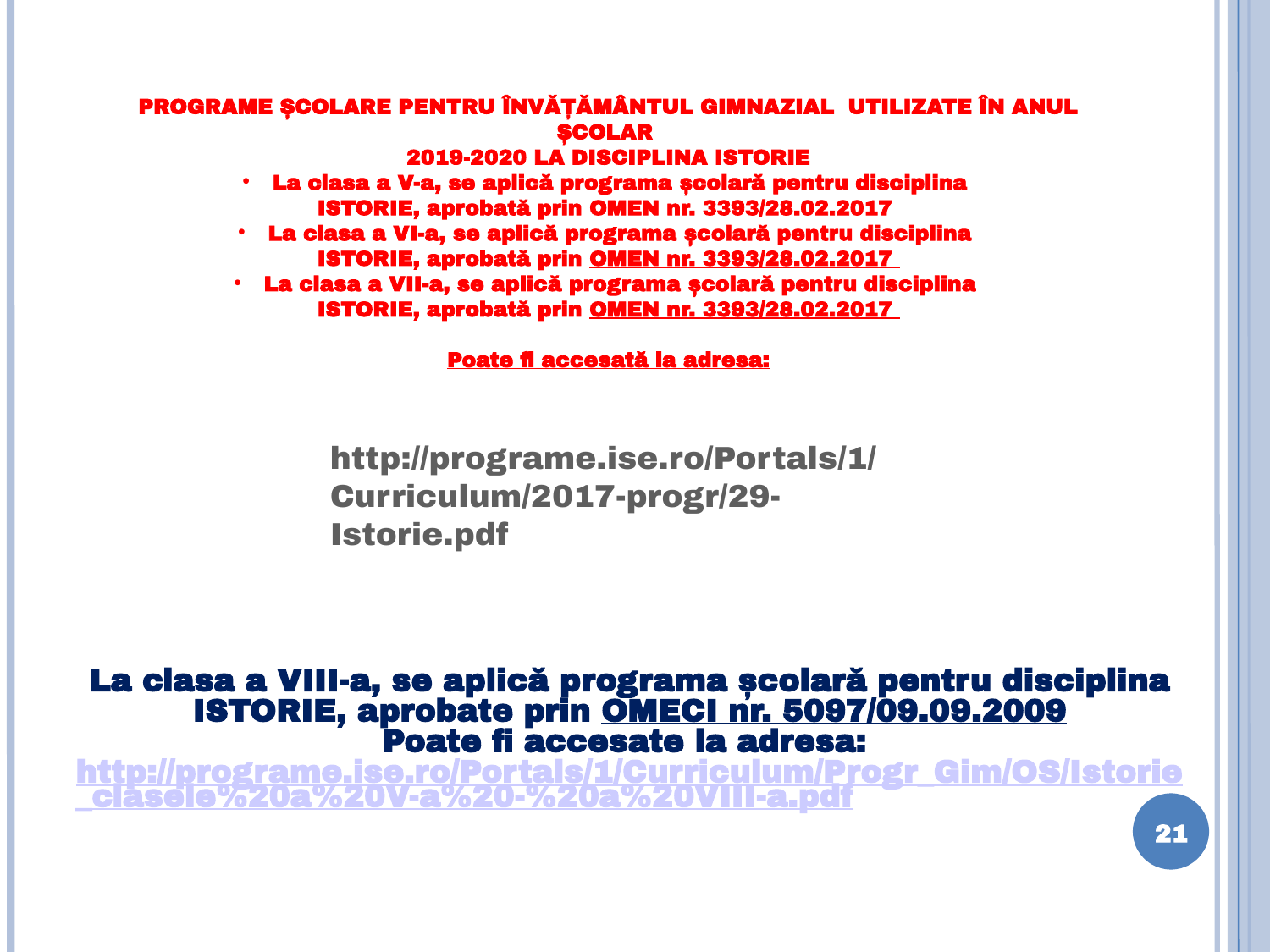

PROGRAME ȘCOLARE PENTRU ÎNVĂȚĂMÂNTUL GIMNAZIAL  UTILIZATE ÎN ANUL ȘCOLAR
2019-2020 LA DISCIPLINA ISTORIE
La clasa a V-a, se aplică programa școlară pentru disciplina
ISTORIE, aprobată prin OMEN nr. 3393/28.02.2017
La clasa a VI-a, se aplică programa școlară pentru disciplina
ISTORIE, aprobată prin OMEN nr. 3393/28.02.2017
La clasa a VII-a, se aplică programa școlară pentru disciplina
ISTORIE, aprobată prin OMEN nr. 3393/28.02.2017

Poate fi accesată la adresa:

http://programe.ise.ro/Portals/1/Curriculum/2017-progr/29-Istorie.pdf

La clasa a VIII-a, se aplică programa şcolară pentru disciplina ISTORIE, aprobate prin OMECI nr. 5097/09.09.2009
Poate fi accesate la adresa:
http://programe.ise.ro/Portals/1/Curriculum/Progr_Gim/OS/Istorie_clasele%20a%20V-a%20-%20a%20VIII-a.pdf

21